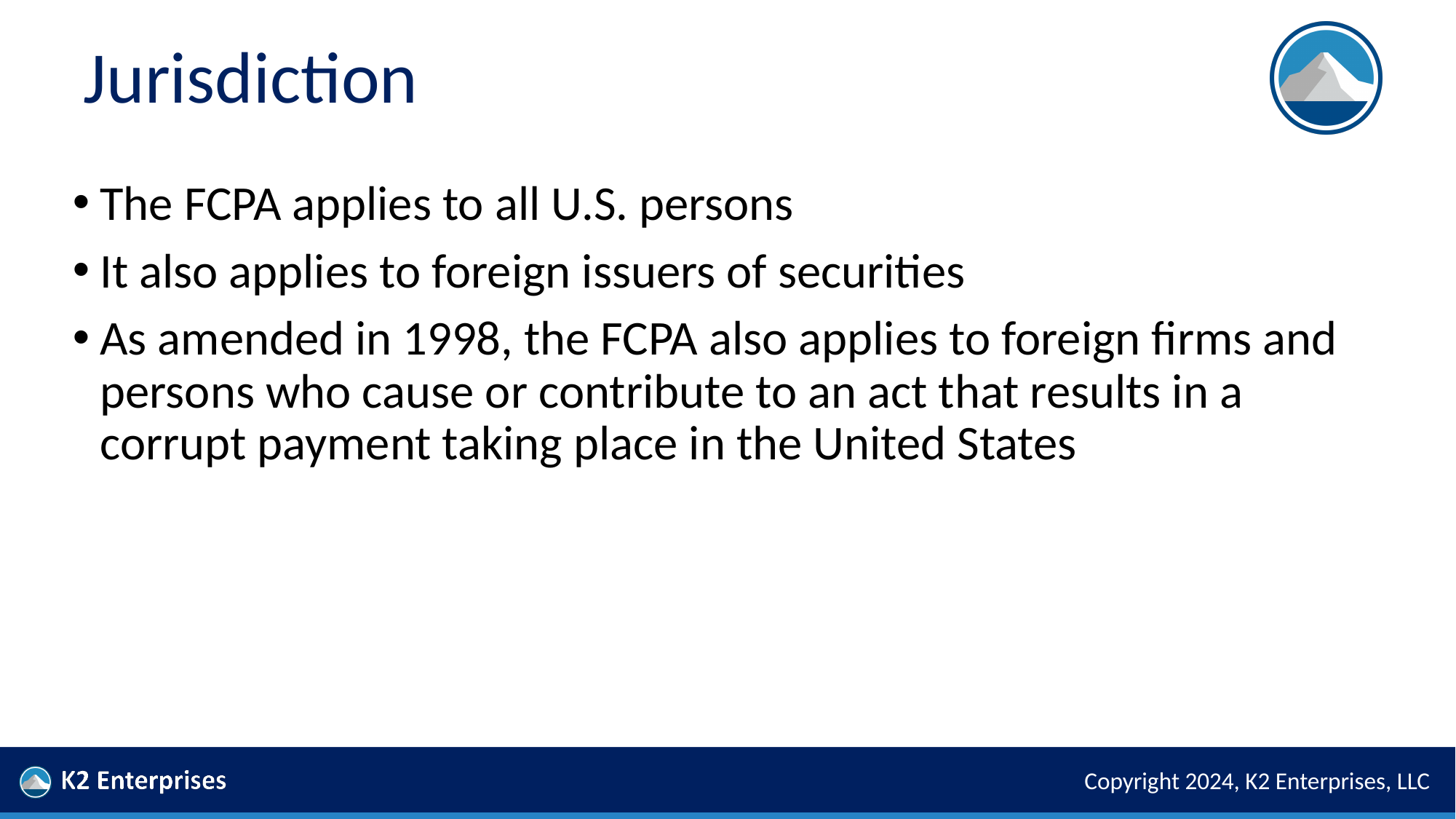

# Jurisdiction
The FCPA applies to all U.S. persons
It also applies to foreign issuers of securities
As amended in 1998, the FCPA also applies to foreign firms and persons who cause or contribute to an act that results in a corrupt payment taking place in the United States